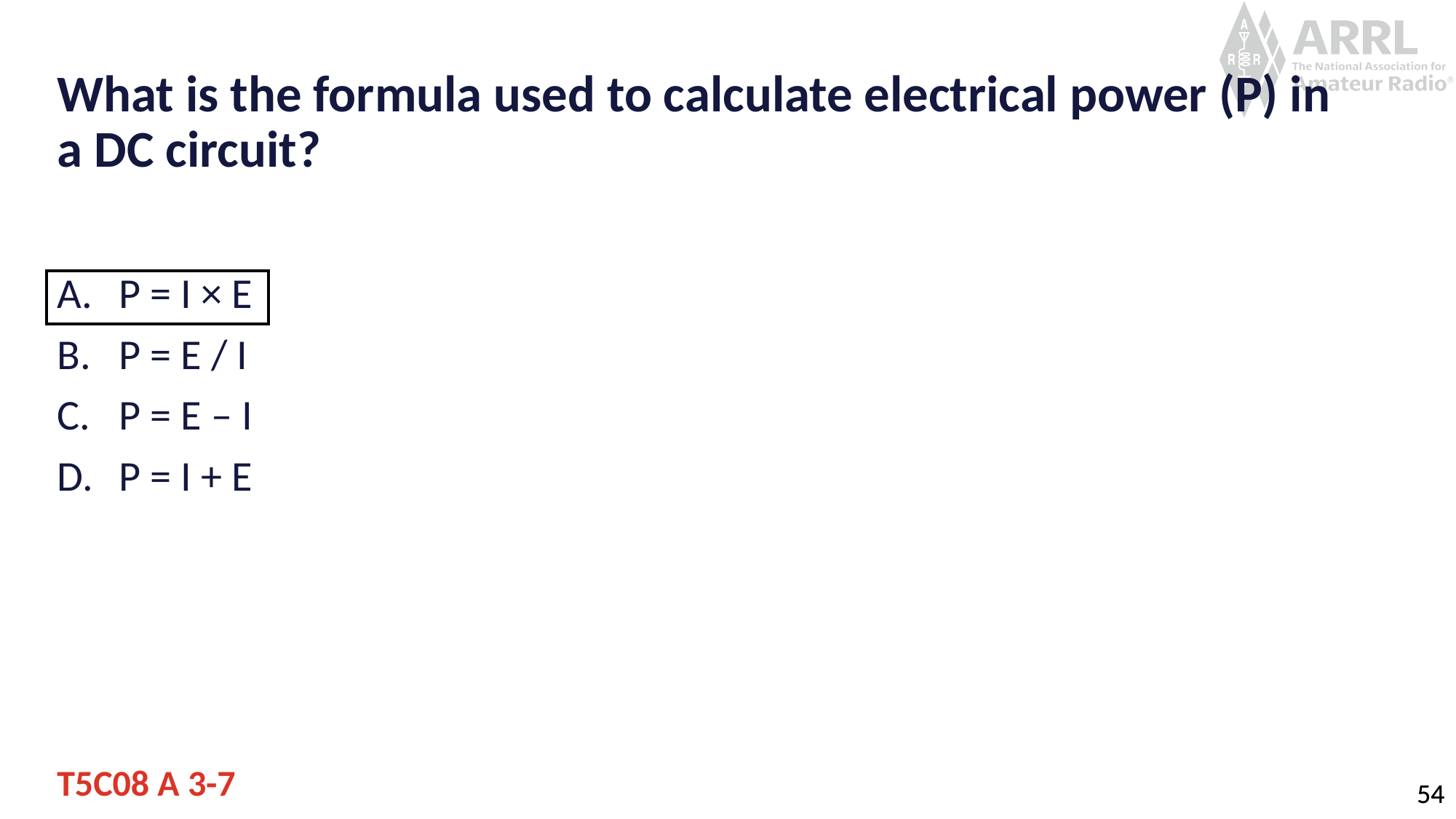

# What is the formula used to calculate electrical power (P) in a DC circuit?
P = I × E
P = E / I
P = E – I
P = I + E

T5C08 A 3-7